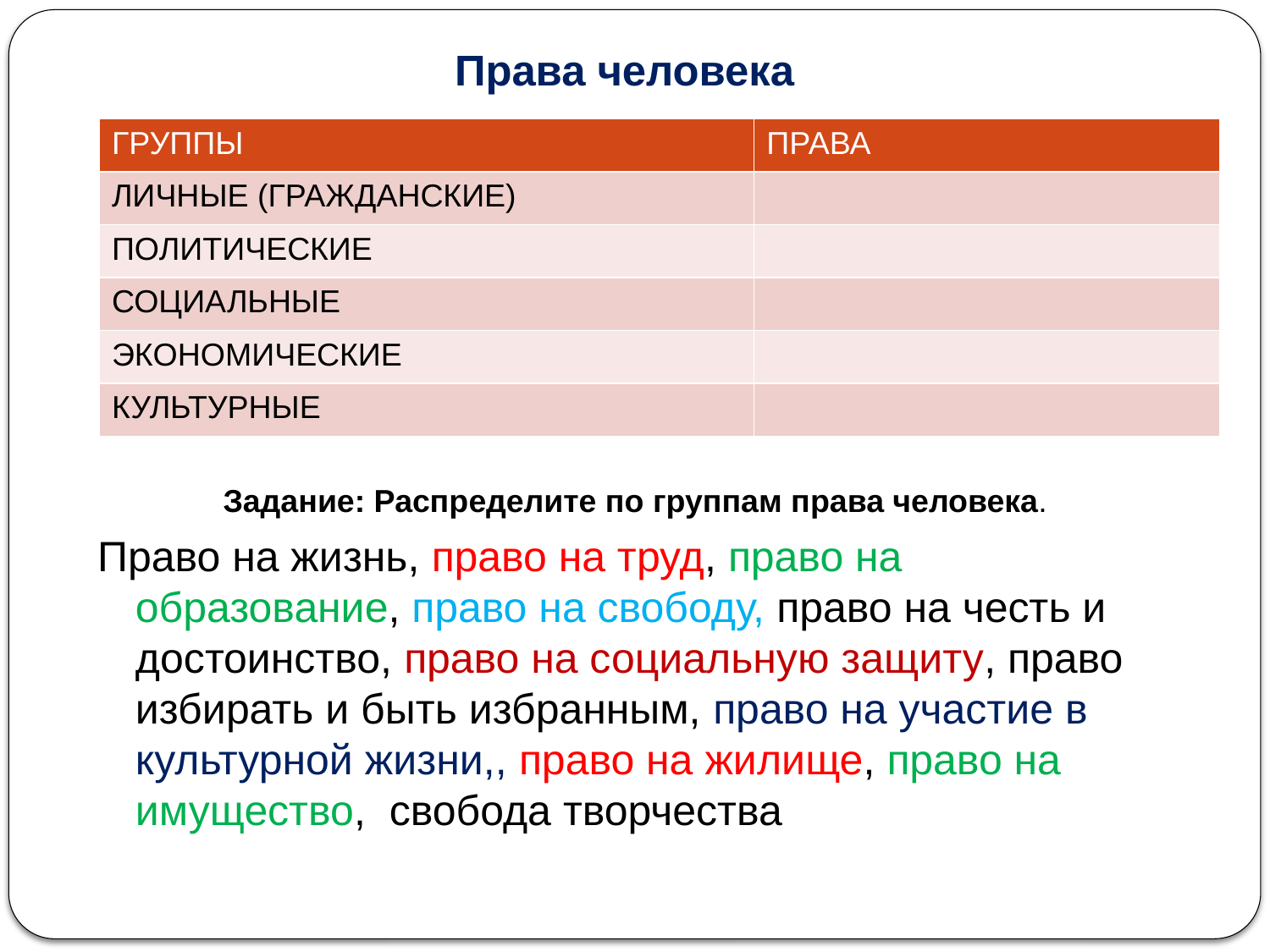

# Права человека
| ГРУППЫ | ПРАВА |
| --- | --- |
| ЛИЧНЫЕ (ГРАЖДАНСКИЕ) |  |
| ПОЛИТИЧЕСКИЕ |  |
| СОЦИАЛЬНЫЕ |  |
| ЭКОНОМИЧЕСКИЕ |  |
| КУЛЬТУРНЫЕ |  |

Задание: Распределите по группам права человека.
Право на жизнь, право на труд, право на образование, право на свободу, право на честь и достоинство, право на социальную защиту, право избирать и быть избранным, право на участие в культурной жизни,, право на жилище, право на имущество,  свобода творчества